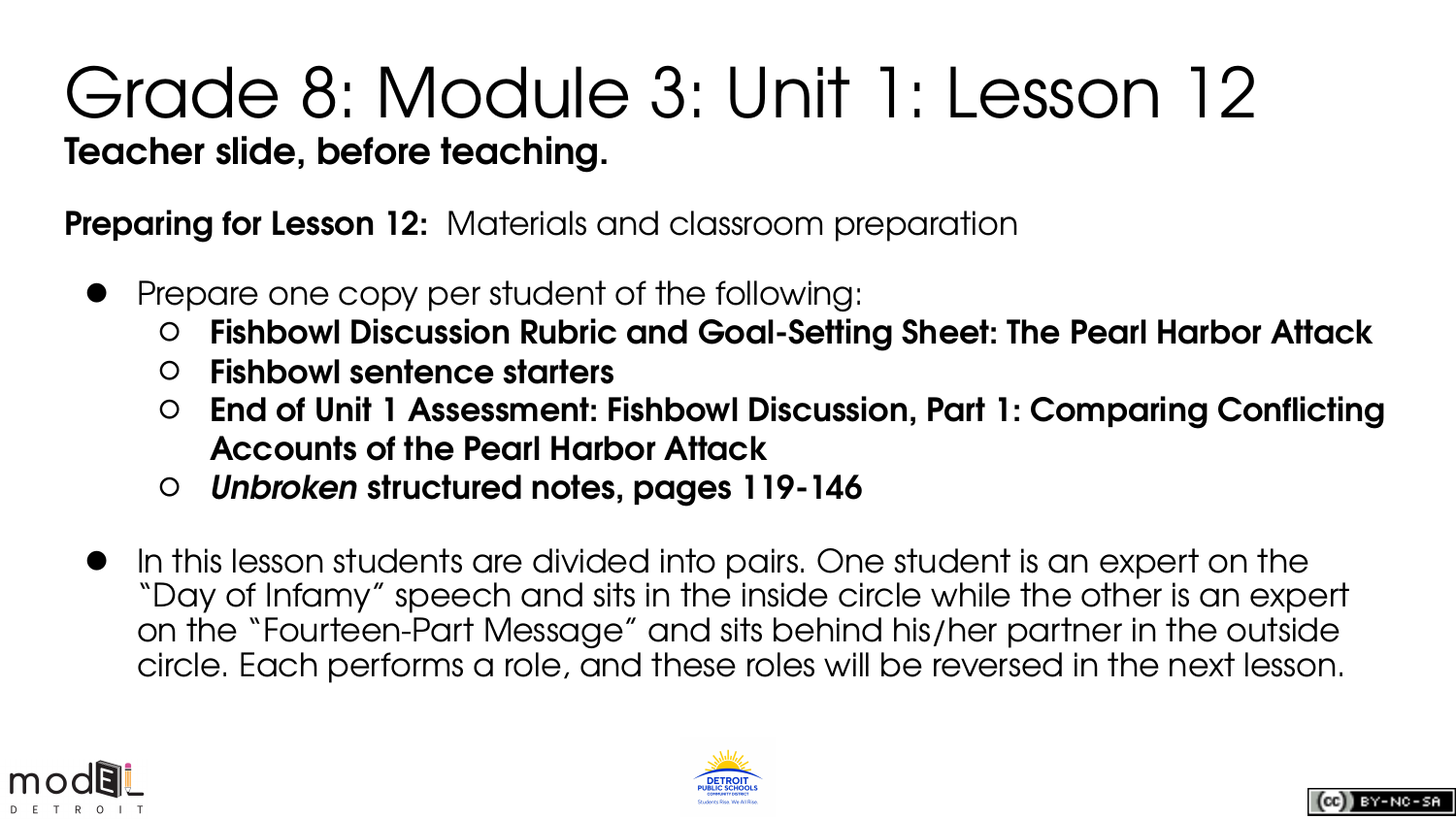

# Grade 8: Module 3: Unit 1: Lesson 12
Teacher slide, before teaching.
Preparing for Lesson 12:  Materials and classroom preparation

Prepare one copy per student of the following:
Fishbowl Discussion Rubric and Goal-Setting Sheet: The Pearl Harbor Attack
Fishbowl sentence starters
End of Unit 1 Assessment: Fishbowl Discussion, Part 1: Comparing Conflicting Accounts of the Pearl Harbor Attack
Unbroken structured notes, pages 119-146

In this lesson students are divided into pairs. One student is an expert on the “Day of Infamy” speech and sits in the inside circle while the other is an expert on the “Fourteen-Part Message” and sits behind his/her partner in the outside circle. Each performs a role, and these roles will be reversed in the next lesson.